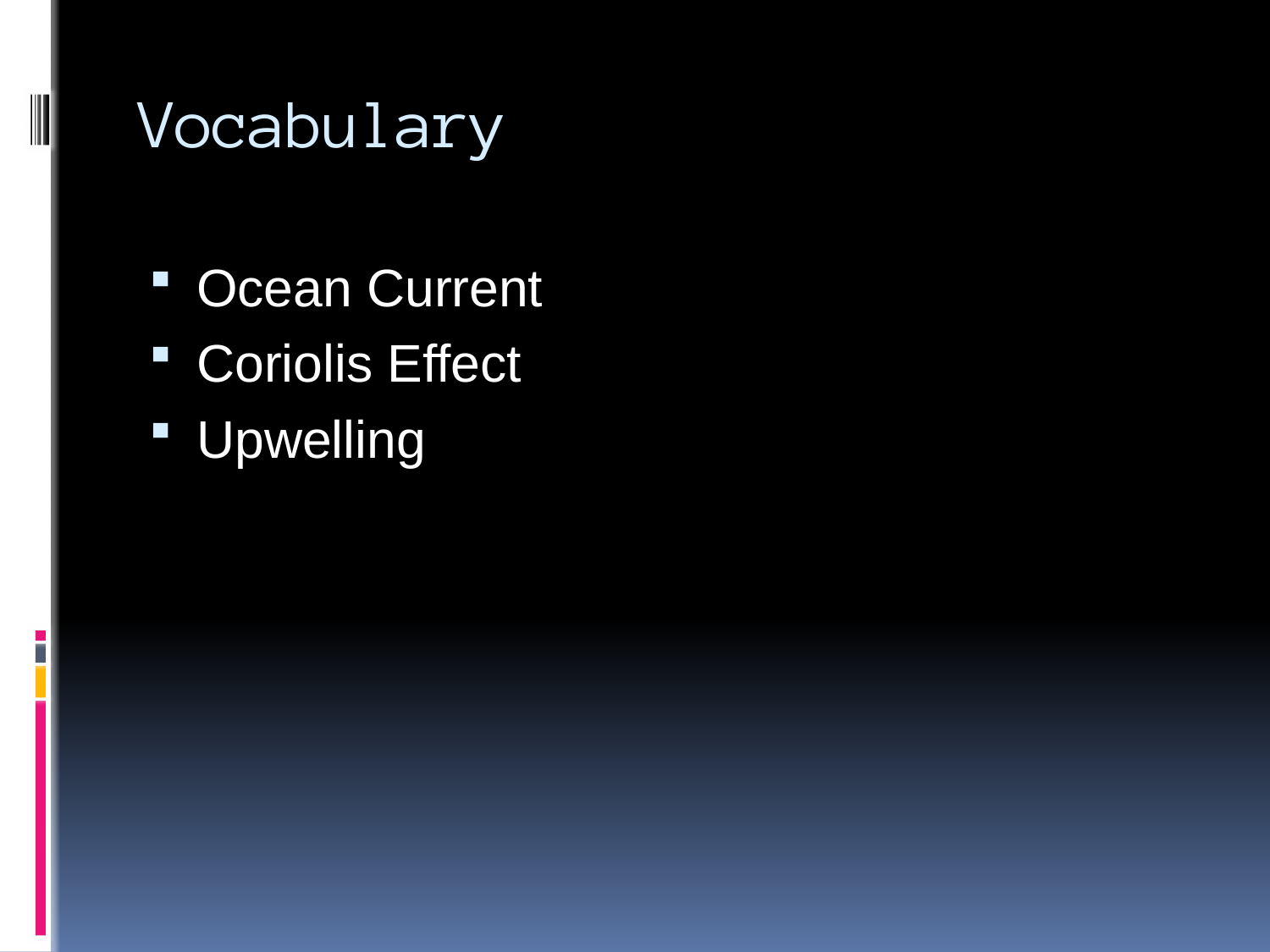

# Vocabulary
Ocean Current
Coriolis Effect
Upwelling